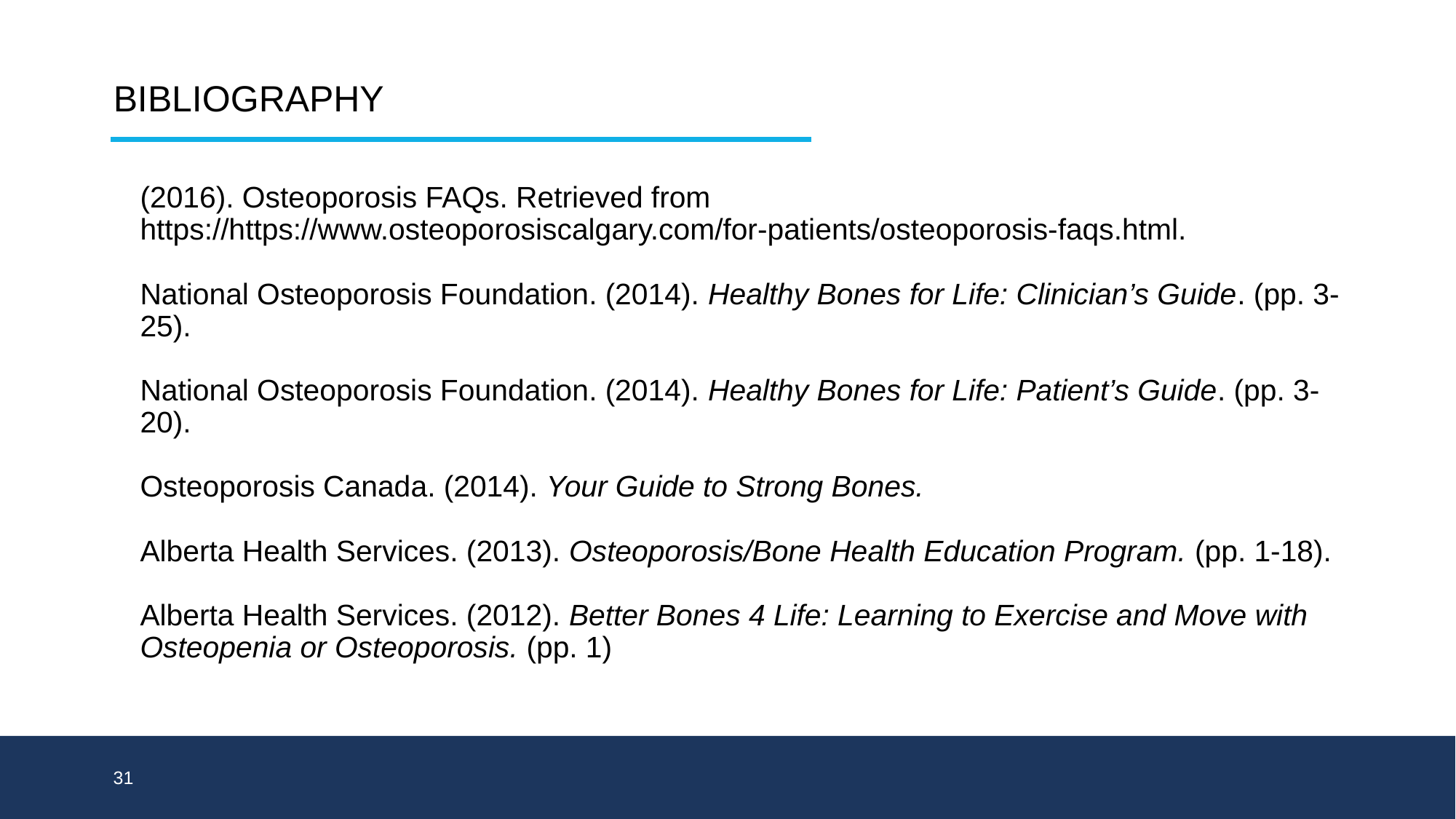

# Bibliography
(2016). Osteoporosis FAQs. Retrieved from https://https://www.osteoporosiscalgary.com/for-patients/osteoporosis-faqs.html.

National Osteoporosis Foundation. (2014). Healthy Bones for Life: Clinician’s Guide. (pp. 3-25).

National Osteoporosis Foundation. (2014). Healthy Bones for Life: Patient’s Guide. (pp. 3-20).

Osteoporosis Canada. (2014). Your Guide to Strong Bones.

Alberta Health Services. (2013). Osteoporosis/Bone Health Education Program. (pp. 1-18).

Alberta Health Services. (2012). Better Bones 4 Life: Learning to Exercise and Move with Osteopenia or Osteoporosis. (pp. 1)